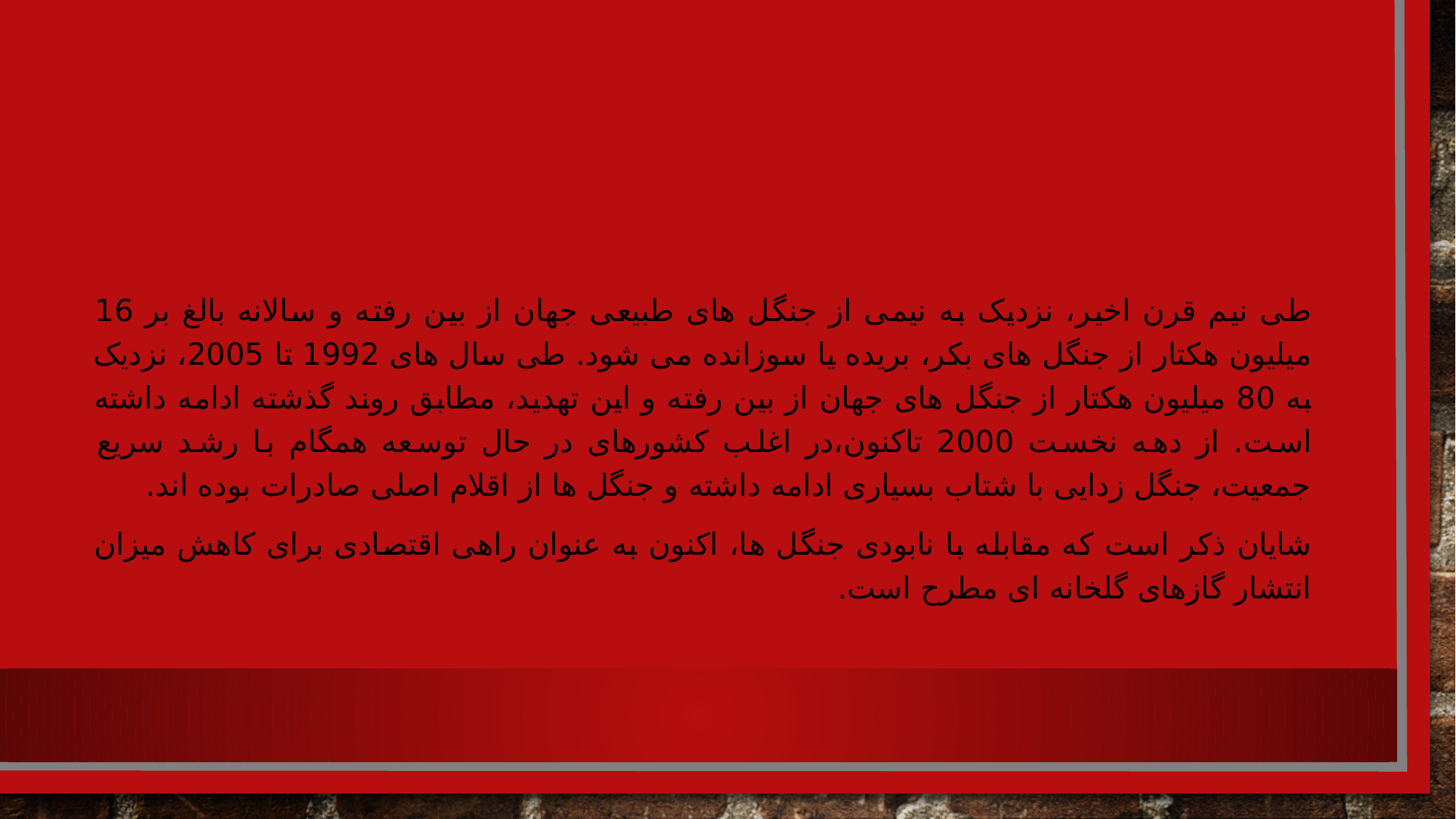

# جنگل زدایی و کاهش پوشش گیاهی
طی نیم قرن اخیر، نزدیک به نیمی از جنگل های طبیعی جهان از بین رفته و سالانه بالغ بر 16 میلیون هکتار از جنگل های بکر، بریده یا سوزانده می شود. طی سال های 1992 تا 2005، نزدیک به 80 میلیون هکتار از جنگل های جهان از بین رفته و این تهدید، مطابق روند گذشته ادامه داشته است. از دهه نخست 2000 تاکنون،در اغلب کشورهای در حال توسعه همگام با رشد سریع جمعیت، جنگل زدایی با شتاب بسیاری ادامه داشته و جنگل ها از اقلام اصلی صادرات بوده اند.
شایان ذکر است که مقابله با نابودی جنگل ها، اکنون به عنوان راهی اقتصادی برای کاهش میزان انتشار گازهای گلخانه ای مطرح است.